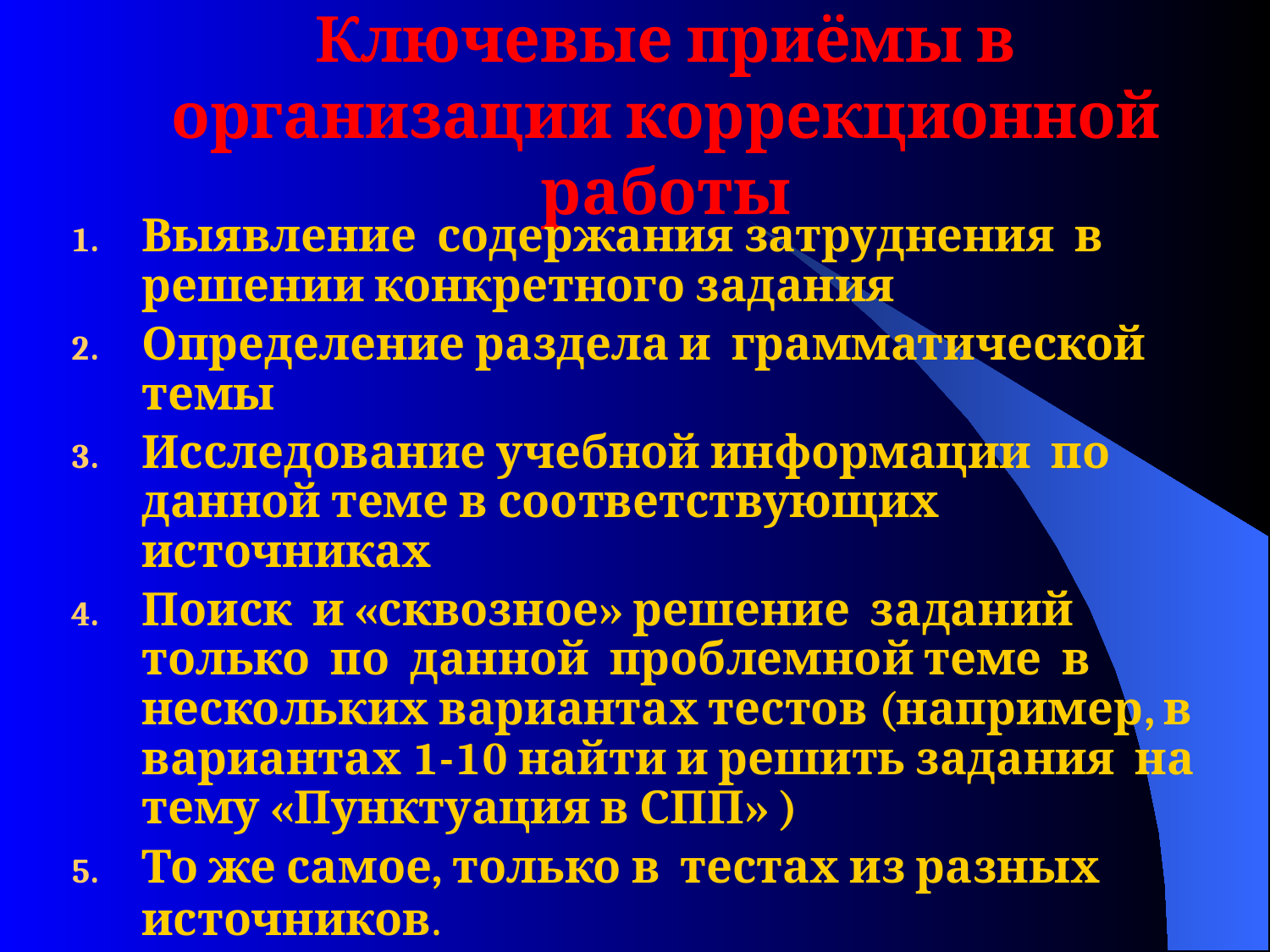

# Ключевые приёмы в организации коррекционной работы
Выявление  содержания затруднения  в решении конкретного задания
Определение раздела и  грамматической темы
Исследование учебной информации  по данной теме в соответствующих источниках
Поиск  и «сквозное» решение  заданий  только  по  данной  проблемной теме  в нескольких вариантах тестов (например, в вариантах 1-10 найти и решить задания  на тему «Пунктуация в СПП» )
То же самое, только в  тестах из разных источников.